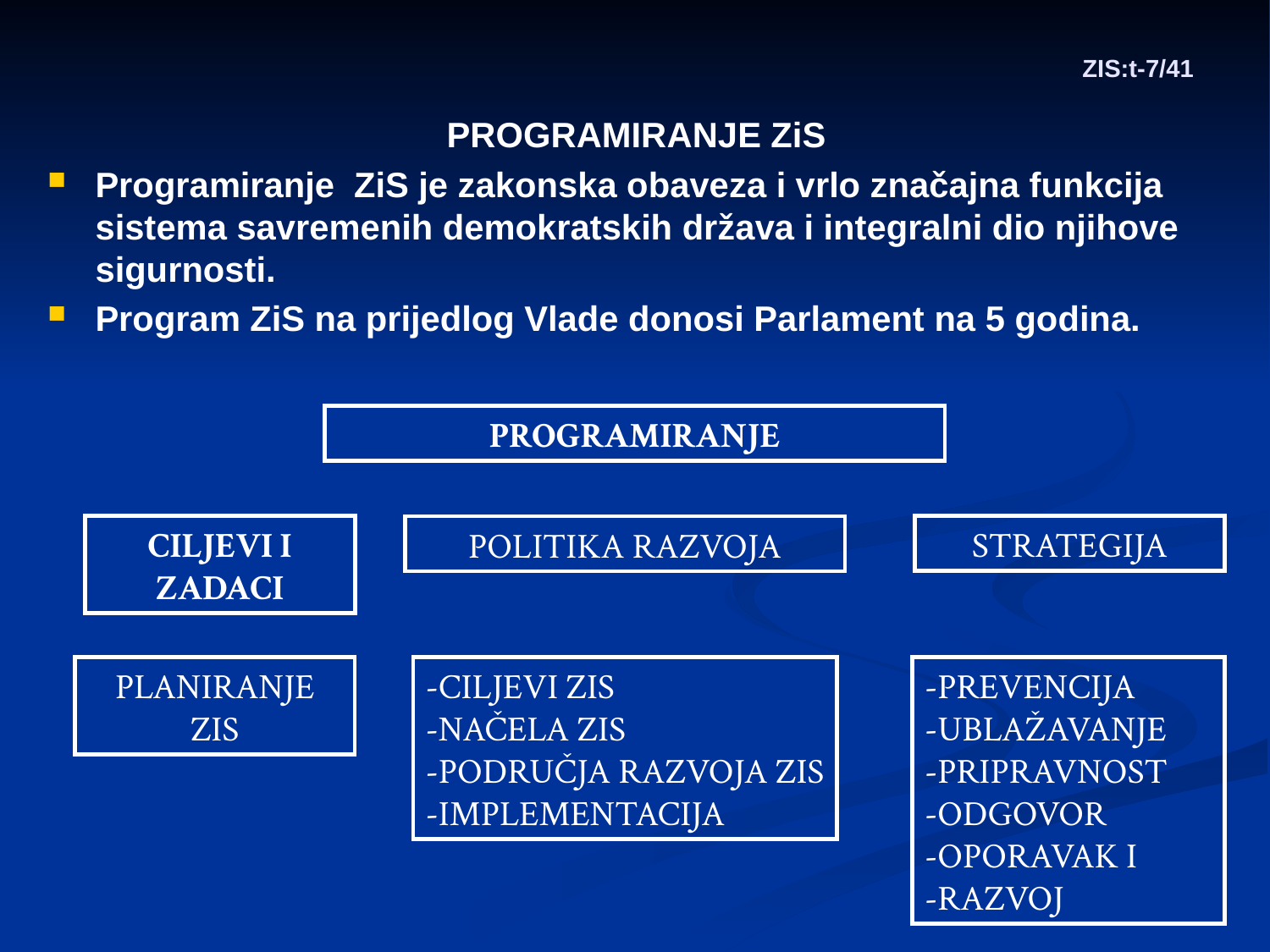

# ZIS:t-7/41
                                         PROGRAMIRANJE ZiS
Programiranje  ZiS je zakonska obaveza i vrlo značajna funkcija sistema savremenih demokratskih država i integralni dio njihove sigurnosti.
Program ZiS na prijedlog Vlade donosi Parlament na 5 godina.
PROGRAMIRANJE
CILJEVI I ZADACI
STRATEGIJA
POLITIKA RAZVOJA
PLANIRANJE
ZIS
-CILJEVI ZIS
-NAČELA ZIS
-PODRUČJA RAZVOJA ZIS
-IMPLEMENTACIJA
-PREVENCIJA
-UBLAŽAVANJE
-PRIPRAVNOST
-ODGOVOR
-OPORAVAK I
-RAZVOJ